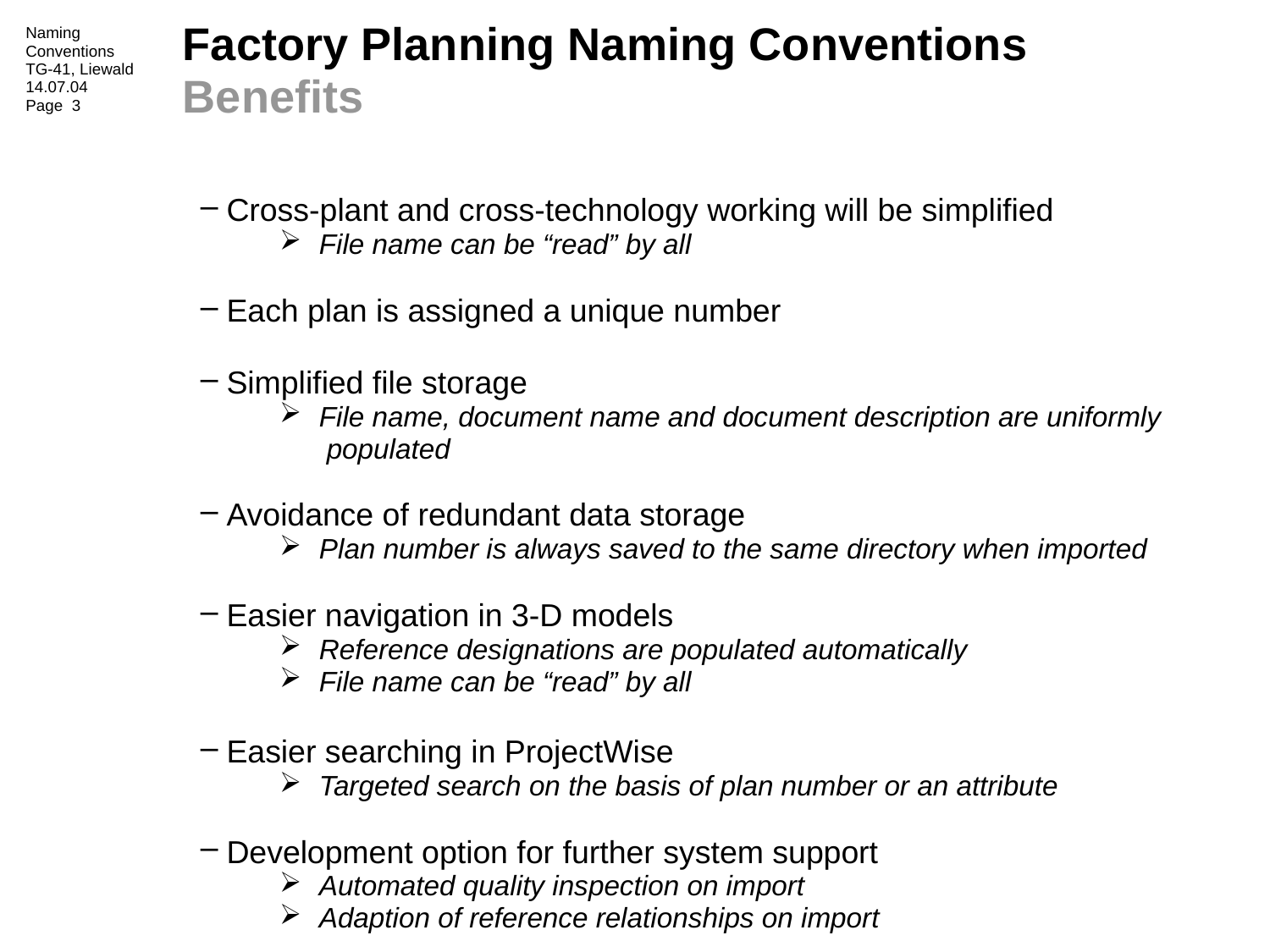

Factory Planning Naming Conventions
Benefits
Cross-plant and cross-technology working will be simplified
File name can be “read” by all

Each plan is assigned a unique number
Simplified file storage
File name, document name and document description are uniformly
      populated

Avoidance of redundant data storage
Plan number is always saved to the same directory when imported

Easier navigation in 3-D models
Reference designations are populated automatically
File name can be “read” by all

Easier searching in ProjectWise
Targeted search on the basis of plan number or an attribute

Development option for further system support
Automated quality inspection on import
Adaption of reference relationships on import